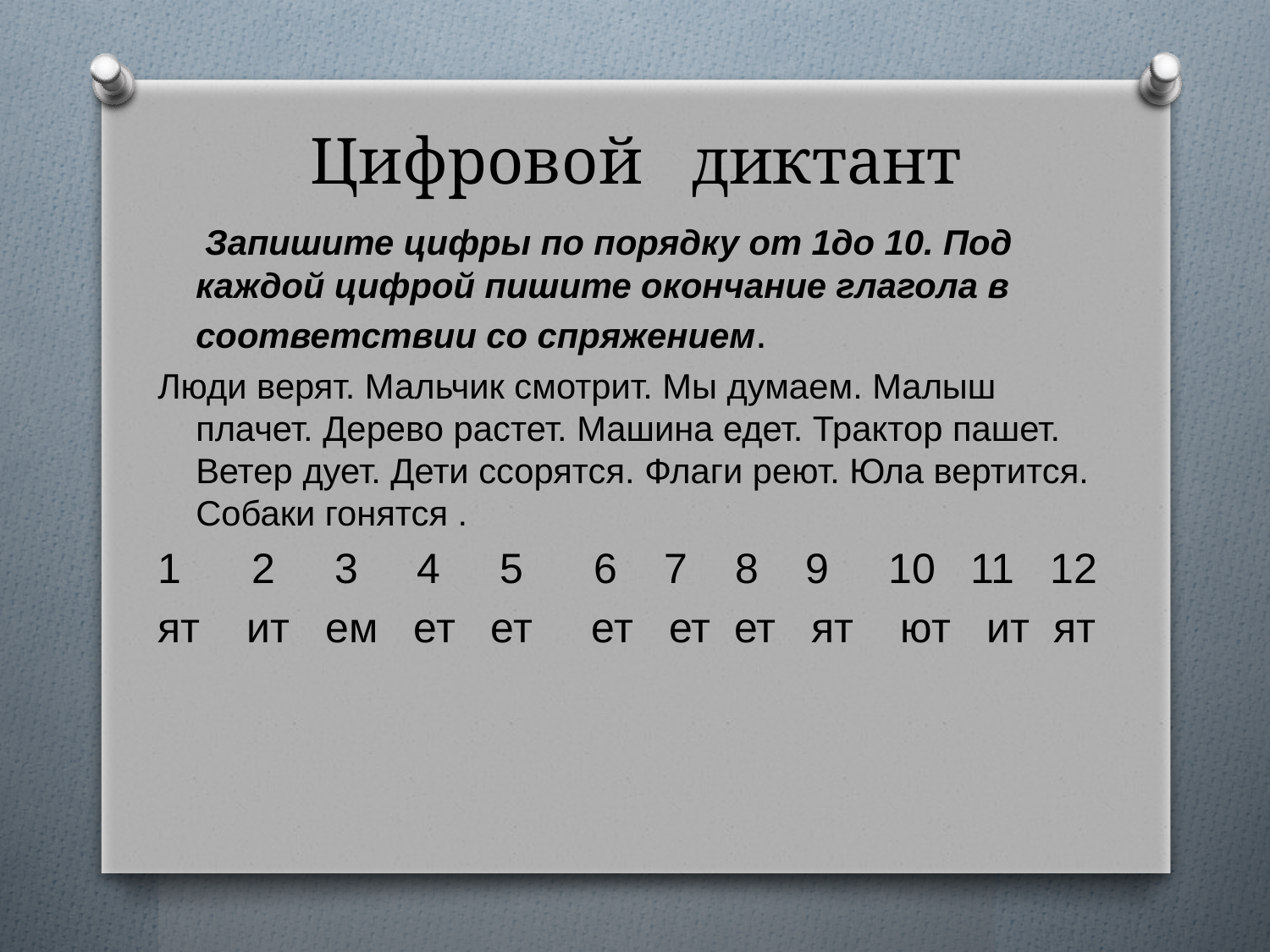

# Цифровой   диктант
    Запишите цифры по порядку от 1до 10. Под каждой цифрой пишите окончание глагола в соответствии со спряжением.
Люди верят. Мальчик смотрит. Мы думаем. Малыш плачет. Дерево растет. Машина едет. Трактор пашет. Ветер дует. Дети ссорятся. Флаги реют. Юла вертится. Собаки гонятся .
1      2     3     4     5      6    7    8    9     10   11   12
ят    ит   ем   ет   ет     ет   ет  ет   ят    ют   ит  ят